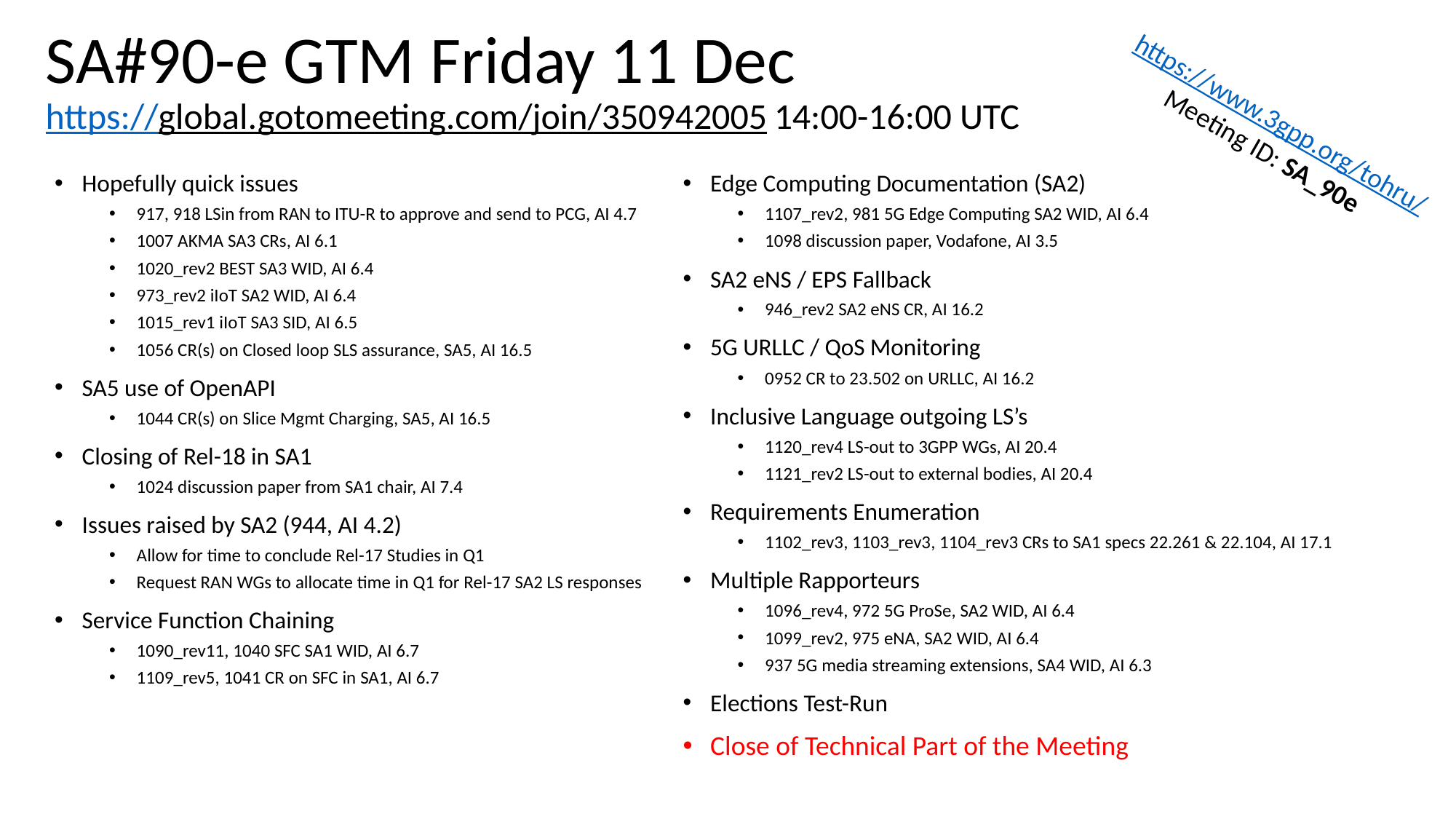

# SA#90-e GTM Friday 11 Dec https://global.gotomeeting.com/join/350942005 14:00-16:00 UTC
https://www.3gpp.org/tohru/
Meeting ID: SA_90e
Hopefully quick issues
917, 918 LSin from RAN to ITU-R to approve and send to PCG, AI 4.7
1007 AKMA SA3 CRs, AI 6.1
1020_rev2 BEST SA3 WID, AI 6.4
973_rev2 iIoT SA2 WID, AI 6.4
1015_rev1 iIoT SA3 SID, AI 6.5
1056 CR(s) on Closed loop SLS assurance, SA5, AI 16.5
SA5 use of OpenAPI
1044 CR(s) on Slice Mgmt Charging, SA5, AI 16.5
Closing of Rel-18 in SA1
1024 discussion paper from SA1 chair, AI 7.4
Issues raised by SA2 (944, AI 4.2)
Allow for time to conclude Rel-17 Studies in Q1
Request RAN WGs to allocate time in Q1 for Rel-17 SA2 LS responses
Service Function Chaining
1090_rev11, 1040 SFC SA1 WID, AI 6.7
1109_rev5, 1041 CR on SFC in SA1, AI 6.7

Edge Computing Documentation (SA2)
1107_rev2, 981 5G Edge Computing SA2 WID, AI 6.4
1098 discussion paper, Vodafone, AI 3.5
SA2 eNS / EPS Fallback
946_rev2 SA2 eNS CR, AI 16.2
5G URLLC / QoS Monitoring
0952 CR to 23.502 on URLLC, AI 16.2
Inclusive Language outgoing LS’s
1120_rev4 LS-out to 3GPP WGs, AI 20.4
1121_rev2 LS-out to external bodies, AI 20.4
Requirements Enumeration
1102_rev3, 1103_rev3, 1104_rev3 CRs to SA1 specs 22.261 & 22.104, AI 17.1
Multiple Rapporteurs
1096_rev4, 972 5G ProSe, SA2 WID, AI 6.4
1099_rev2, 975 eNA, SA2 WID, AI 6.4
937 5G media streaming extensions, SA4 WID, AI 6.3
Elections Test-Run
Close of Technical Part of the Meeting